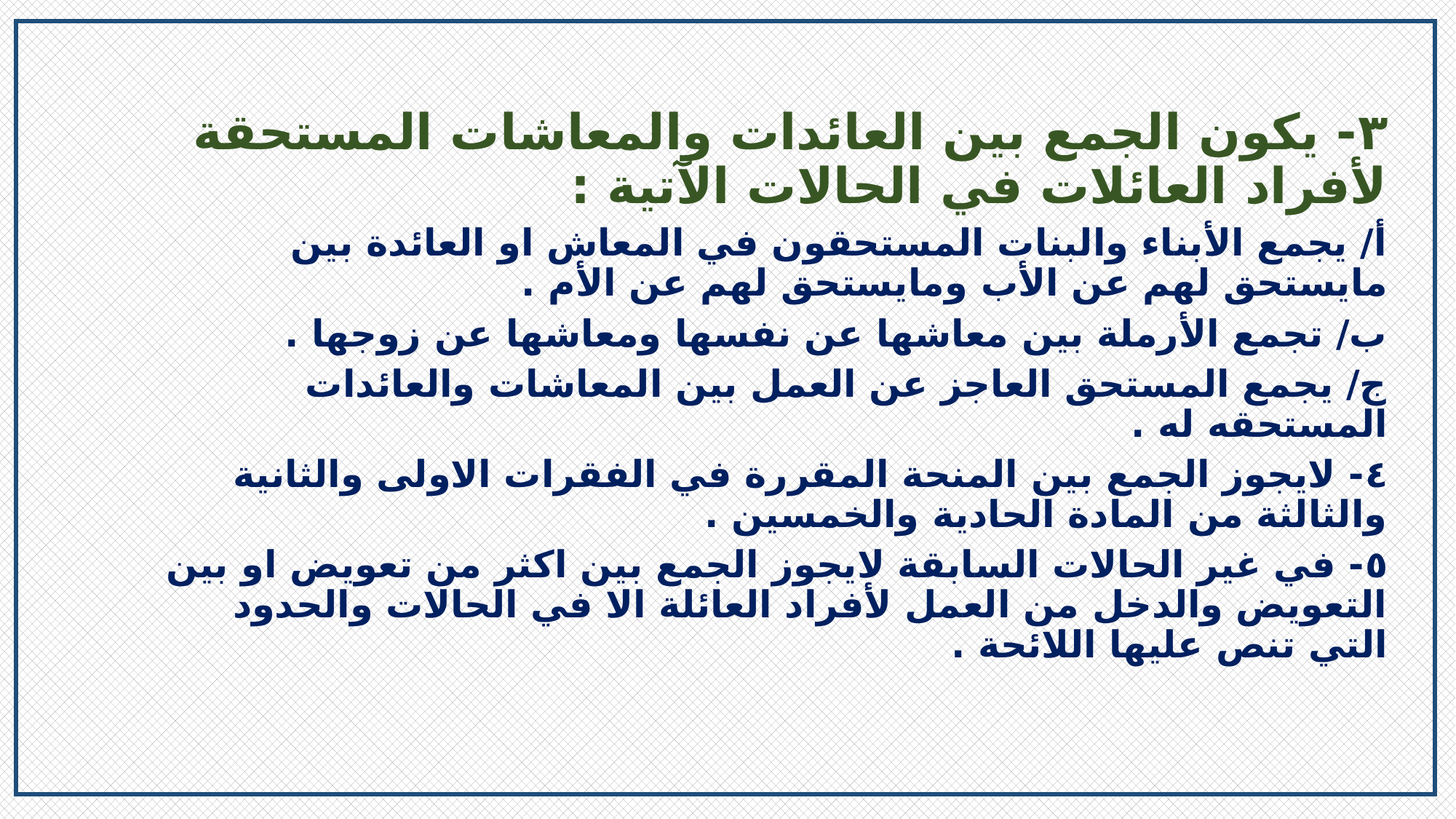

٣- يكون الجمع بين العائدات والمعاشات المستحقة لأفراد العائلات في الحالات الآتية :
أ/ يجمع الأبناء والبنات المستحقون في المعاش او العائدة بين مايستحق لهم عن الأب ومايستحق لهم عن الأم .
ب/ تجمع الأرملة بين معاشها عن نفسها ومعاشها عن زوجها .
ج/ يجمع المستحق العاجز عن العمل بين المعاشات والعائدات المستحقه له .
٤- لايجوز الجمع بين المنحة المقررة في الفقرات الاولى والثانية والثالثة من المادة الحادية والخمسين .
٥- في غير الحالات السابقة لايجوز الجمع بين اكثر من تعويض او بين التعويض والدخل من العمل لأفراد العائلة الا في الحالات والحدود التي تنص عليها اللائحة .